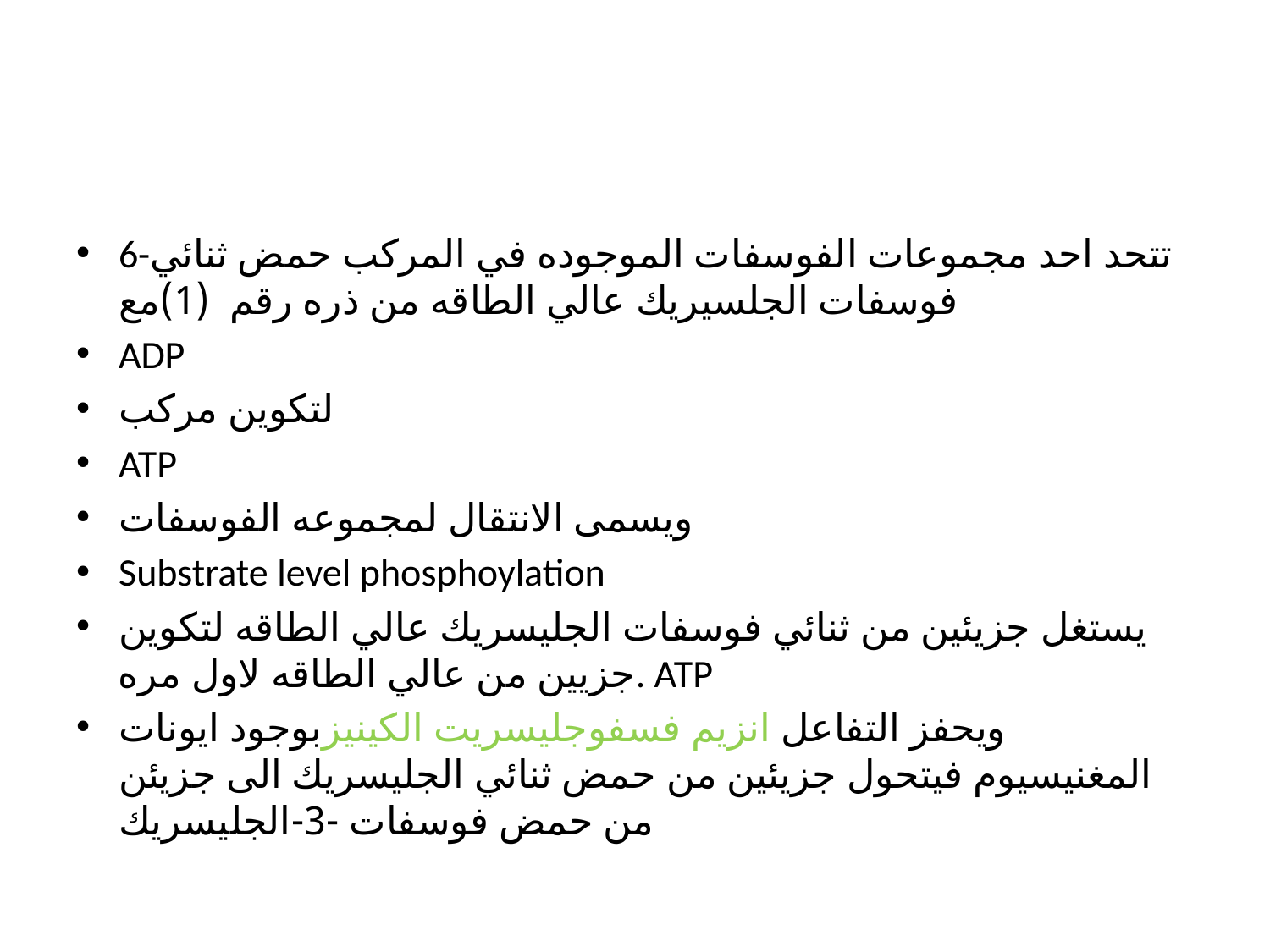

6-تتحد احد مجموعات الفوسفات الموجوده في المركب حمض ثنائي فوسفات الجلسيريك عالي الطاقه من ذره رقم  (1)مع
ADP
لتكوين مركب
ATP
ويسمى الانتقال لمجموعه الفوسفات
Substrate level phosphoylation
يستغل جزيئين من ثنائي فوسفات الجليسريك عالي الطاقه لتكوين جزيين من عالي الطاقه لاول مره. ATP
ويحفز التفاعل انزيم فسفوجليسريت الكينيزبوجود ايونات المغنيسيوم فيتحول جزيئين من حمض ثنائي الجليسريك الى جزيئن من حمض فوسفات -3-الجليسريك